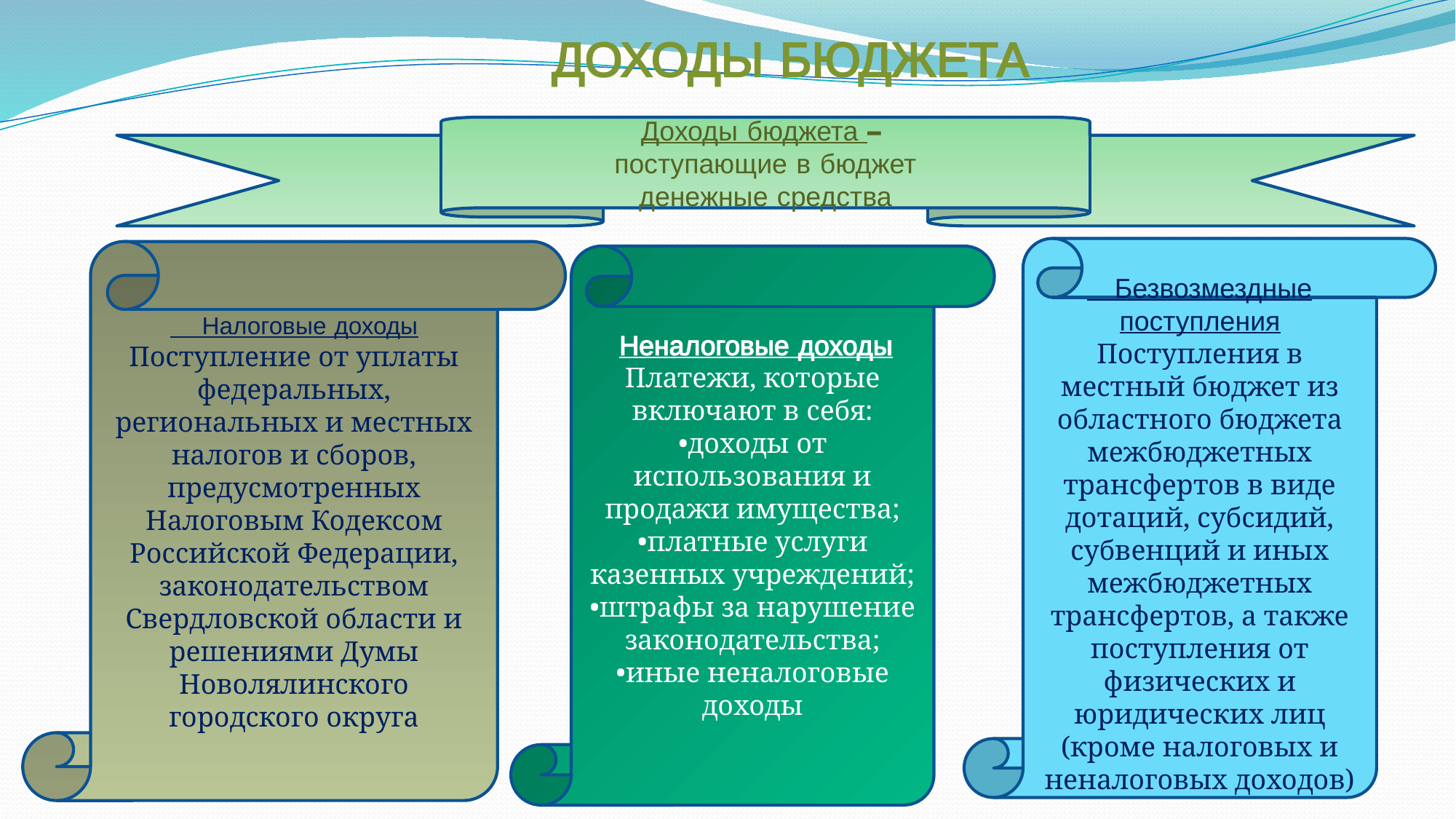

ДОХОДЫ БЮДЖЕТА
Доходы бюджета –
поступающие в бюджет
денежные средства
   Безвозмездные поступления
Поступления в местный бюджет из областного бюджета межбюджетных трансфертов в виде дотаций, субсидий, субвенций и иных межбюджетных трансфертов, а также поступления от физических и юридических лиц (кроме налоговых и неналоговых доходов)
    Налоговые доходы
Поступление от уплаты федеральных, региональных и местных налогов и сборов, предусмотренных Налоговым Кодексом Российской Федерации, законодательством Свердловской области и решениями Думы Новолялинского городского округа

 Неналоговые доходы
Платежи, которые включают в себя:
•доходы от использования и продажи имущества;
•платные услуги казенных учреждений;
•штрафы за нарушение законодательства;
•иные неналоговые доходы